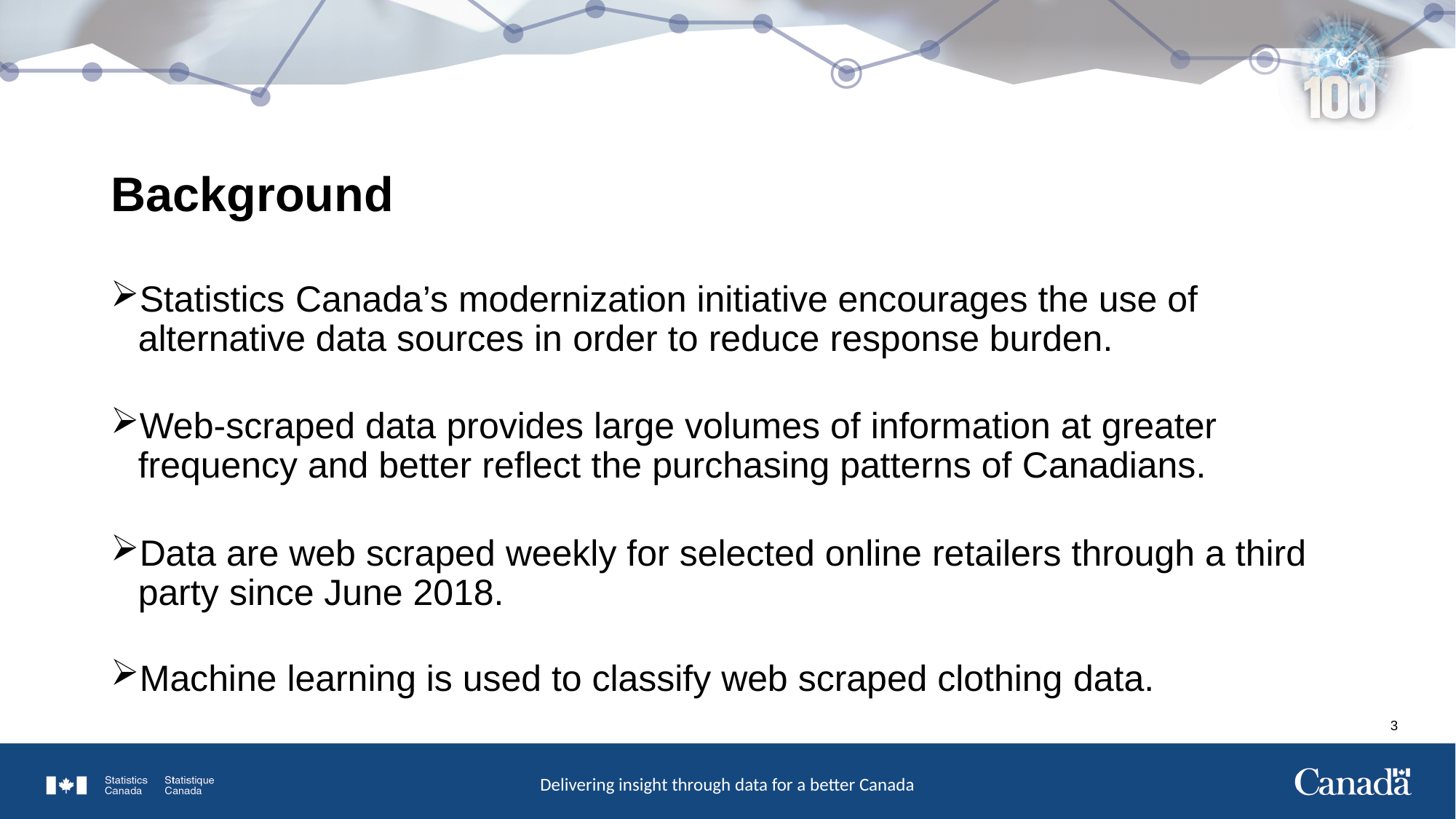

# Background
Statistics Canada’s modernization initiative encourages the use of alternative data sources in order to reduce response burden.

Web-scraped data provides large volumes of information at greater frequency and better reflect the purchasing patterns of Canadians.

Data are web scraped weekly for selected online retailers through a third party since June 2018.

Machine learning is used to classify web scraped clothing data.

3